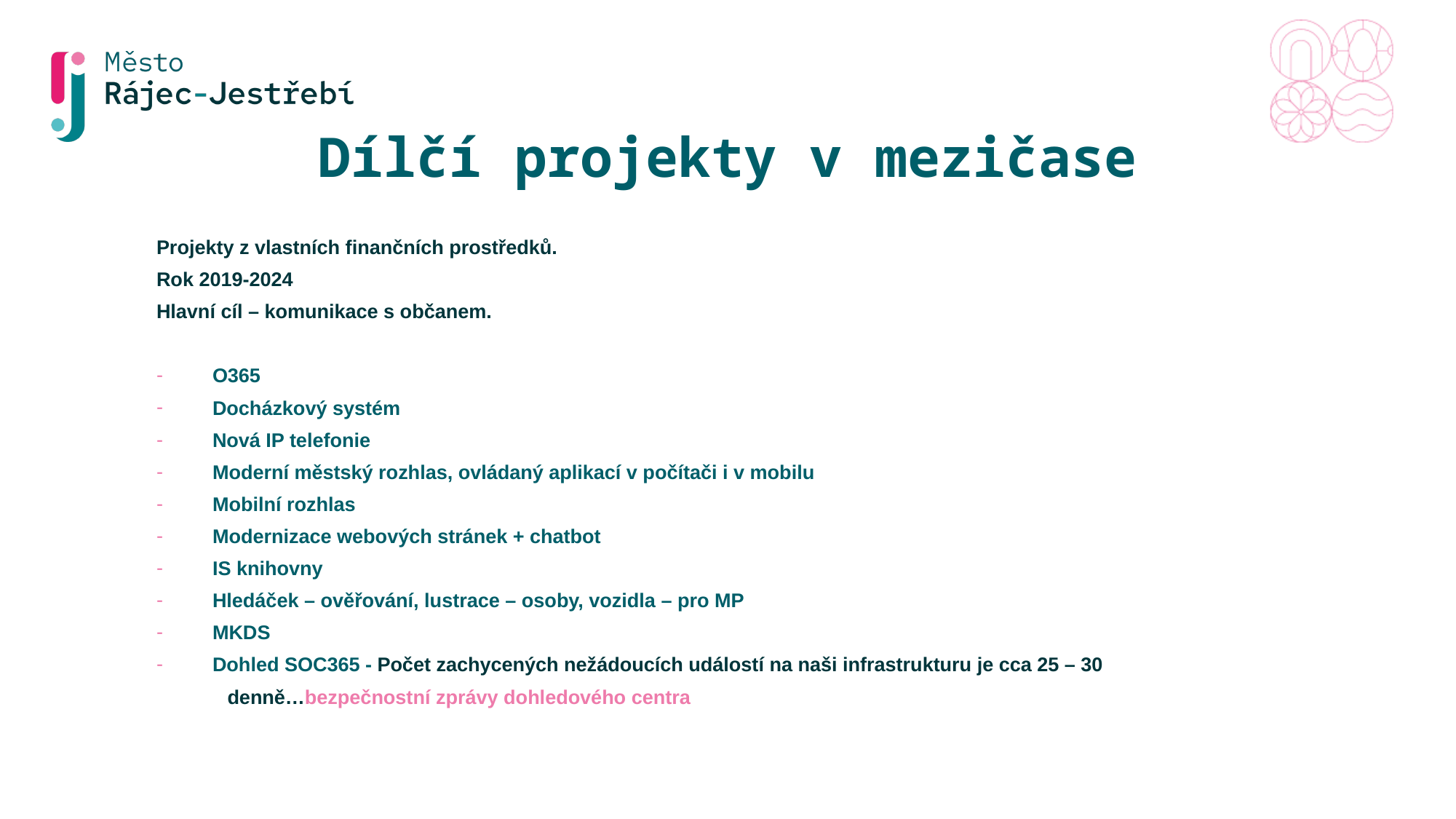

Dílčí projekty v mezičase
Projekty z vlastních finančních prostředků.
Rok 2019-2024
Hlavní cíl – komunikace s občanem.

O365
Docházkový systém
Nová IP telefonie
Moderní městský rozhlas, ovládaný aplikací v počítači i v mobilu
Mobilní rozhlas
Modernizace webových stránek + chatbot
IS knihovny
Hledáček – ověřování, lustrace – osoby, vozidla – pro MP
MKDS
Dohled SOC365 - Počet zachycených nežádoucích událostí na naši infrastrukturu je cca 25 – 30
             denně…bezpečnostní zprávy dohledového centra